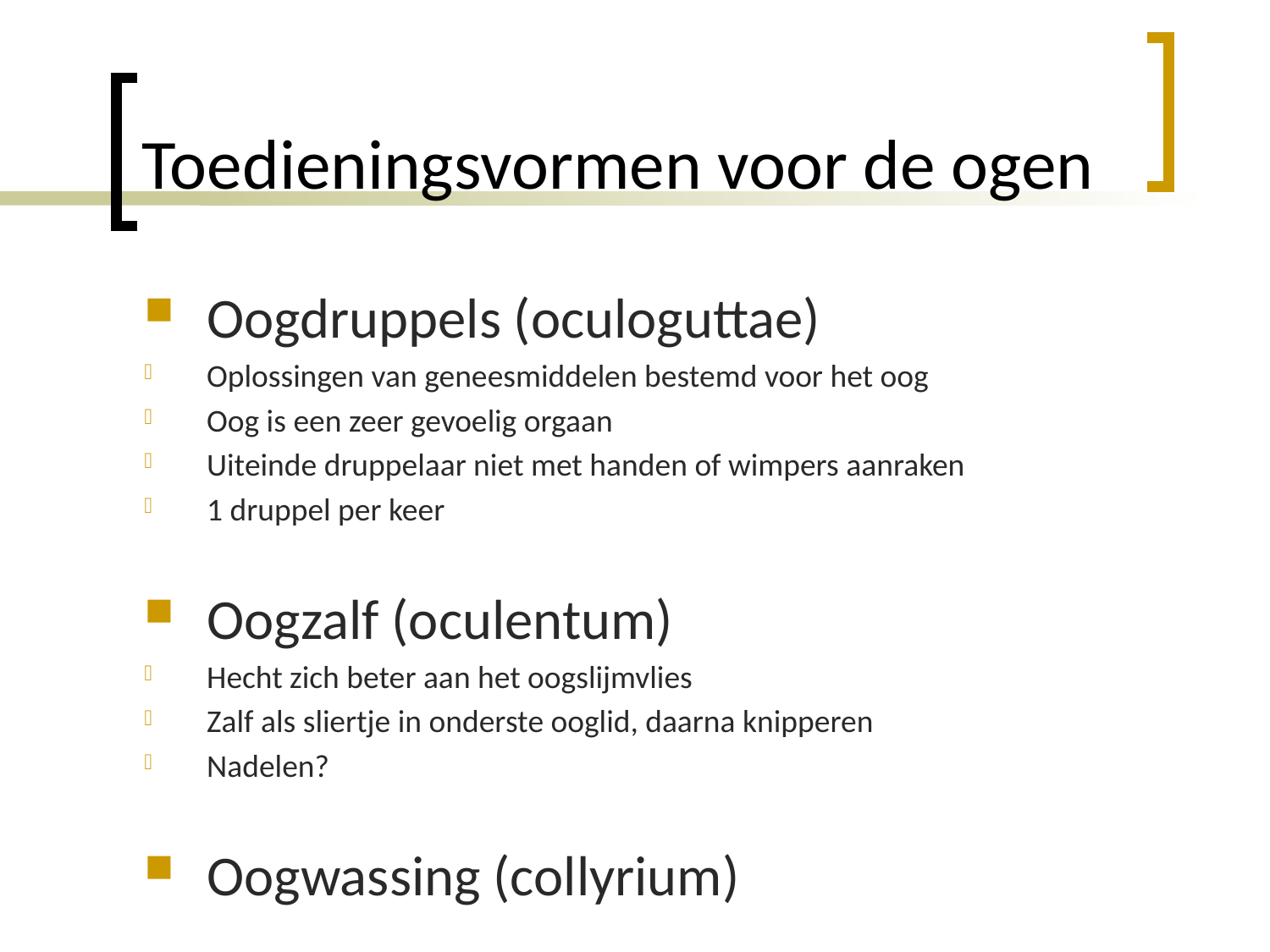

# Toedieningsvormen voor de ogen
Oogdruppels (oculoguttae)
Oplossingen van geneesmiddelen bestemd voor het oog
Oog is een zeer gevoelig orgaan
Uiteinde druppelaar niet met handen of wimpers aanraken
1 druppel per keer

Oogzalf (oculentum)
Hecht zich beter aan het oogslijmvlies
Zalf als sliertje in onderste ooglid, daarna knipperen
Nadelen?

Oogwassing (collyrium)